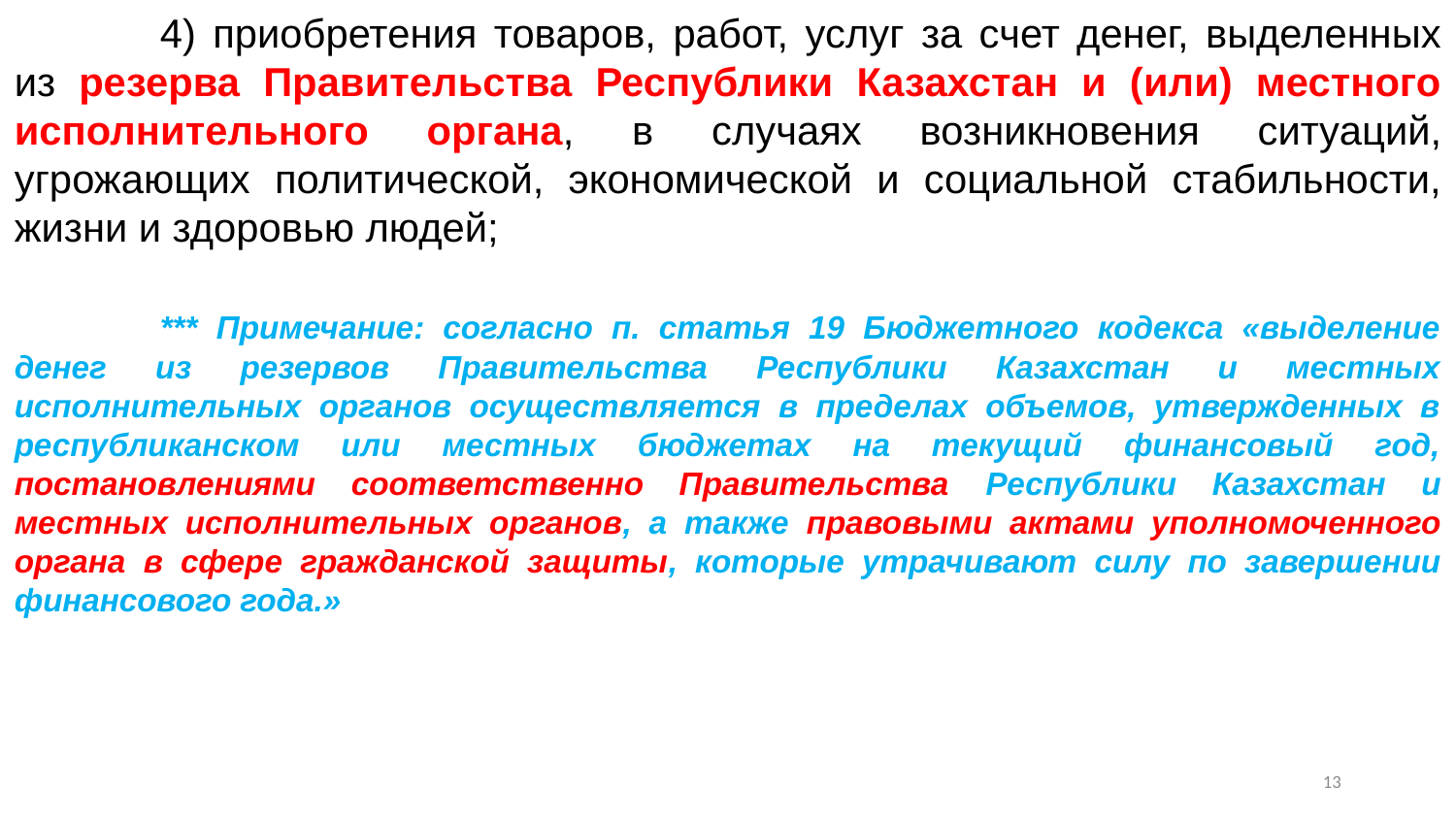

4) приобретения товаров, работ, услуг за счет денег, выделенных из резерва Правительства Республики Казахстан и (или) местного исполнительного органа, в случаях возникновения ситуаций, угрожающих политической, экономической и социальной стабильности, жизни и здоровью людей;

	*** Примечание: согласно п. статья 19 Бюджетного кодекса «выделение денег из резервов Правительства Республики Казахстан и местных исполнительных органов осуществляется в пределах объемов, утвержденных в республиканском или местных бюджетах на текущий финансовый год, постановлениями соответственно Правительства Республики Казахстан и местных исполнительных органов, а также правовыми актами уполномоченного органа в сфере гражданской защиты, которые утрачивают силу по завершении финансового года.»
13